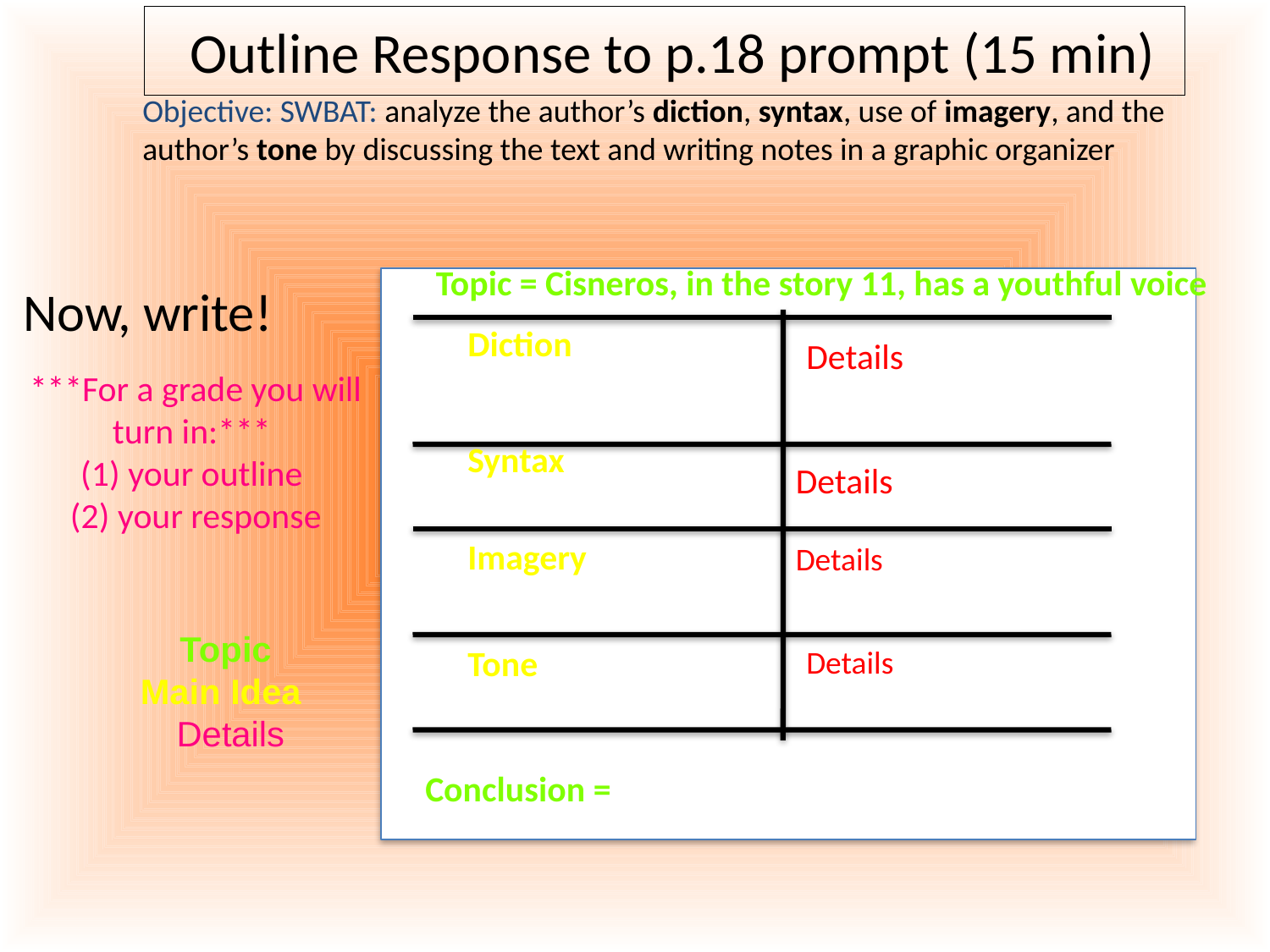

# Outline Response to p.18 prompt (15 min)
	Objective: SWBAT: analyze the author’s diction, syntax, use of imagery, and the author’s tone by discussing the text and writing notes in a graphic organizer
Topic = Cisneros, in the story 11, has a youthful voice
O
Now, write!
Diction
Details
***For a grade you will turn in:***
(1) your outline
(2) your response
Syntax
Details
Imagery
Details
Topic
Main Idea
Details
Tone
Details
Conclusion =